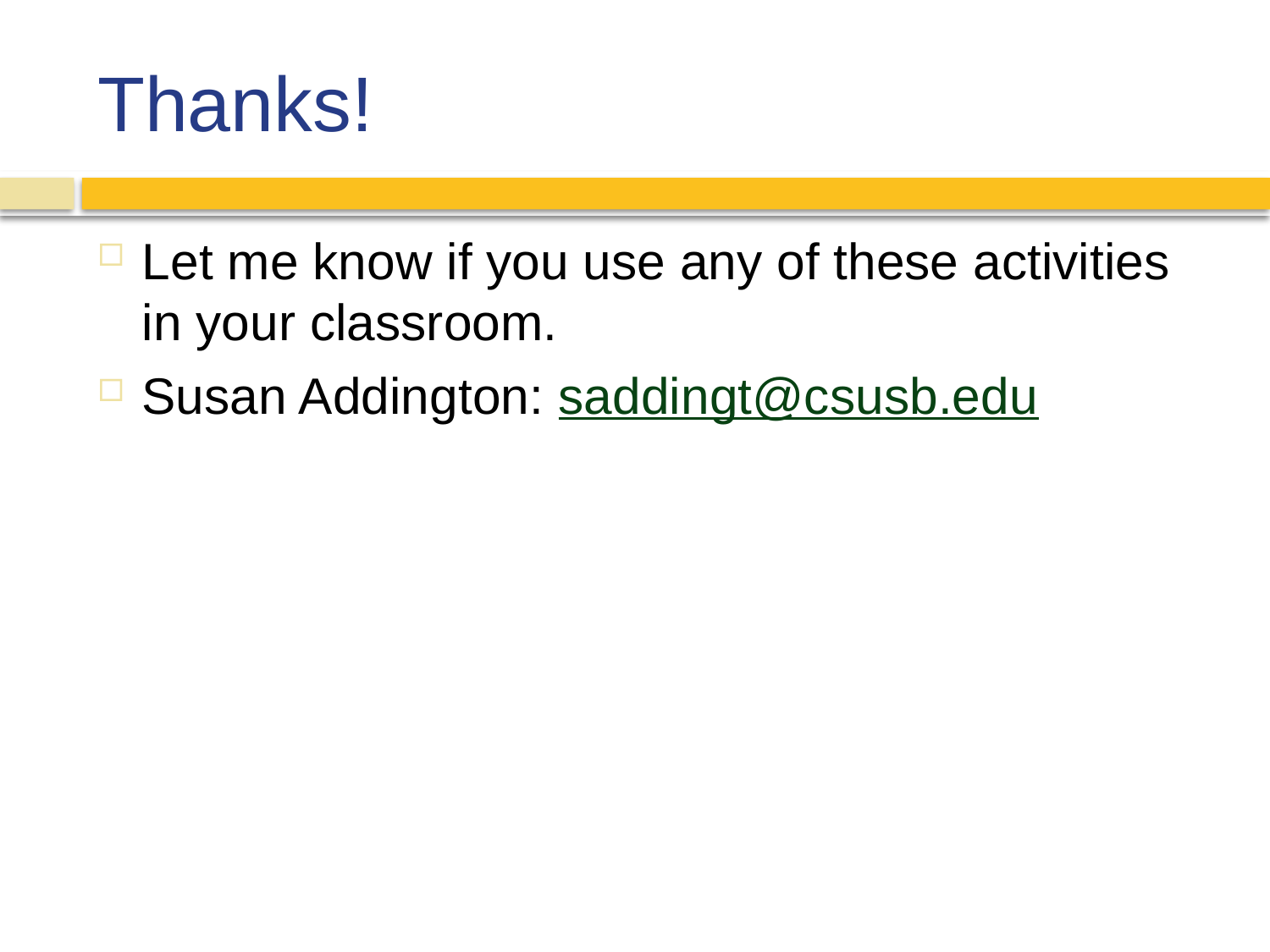

# Thanks!
Let me know if you use any of these activities in your classroom.
Susan Addington: saddingt@csusb.edu